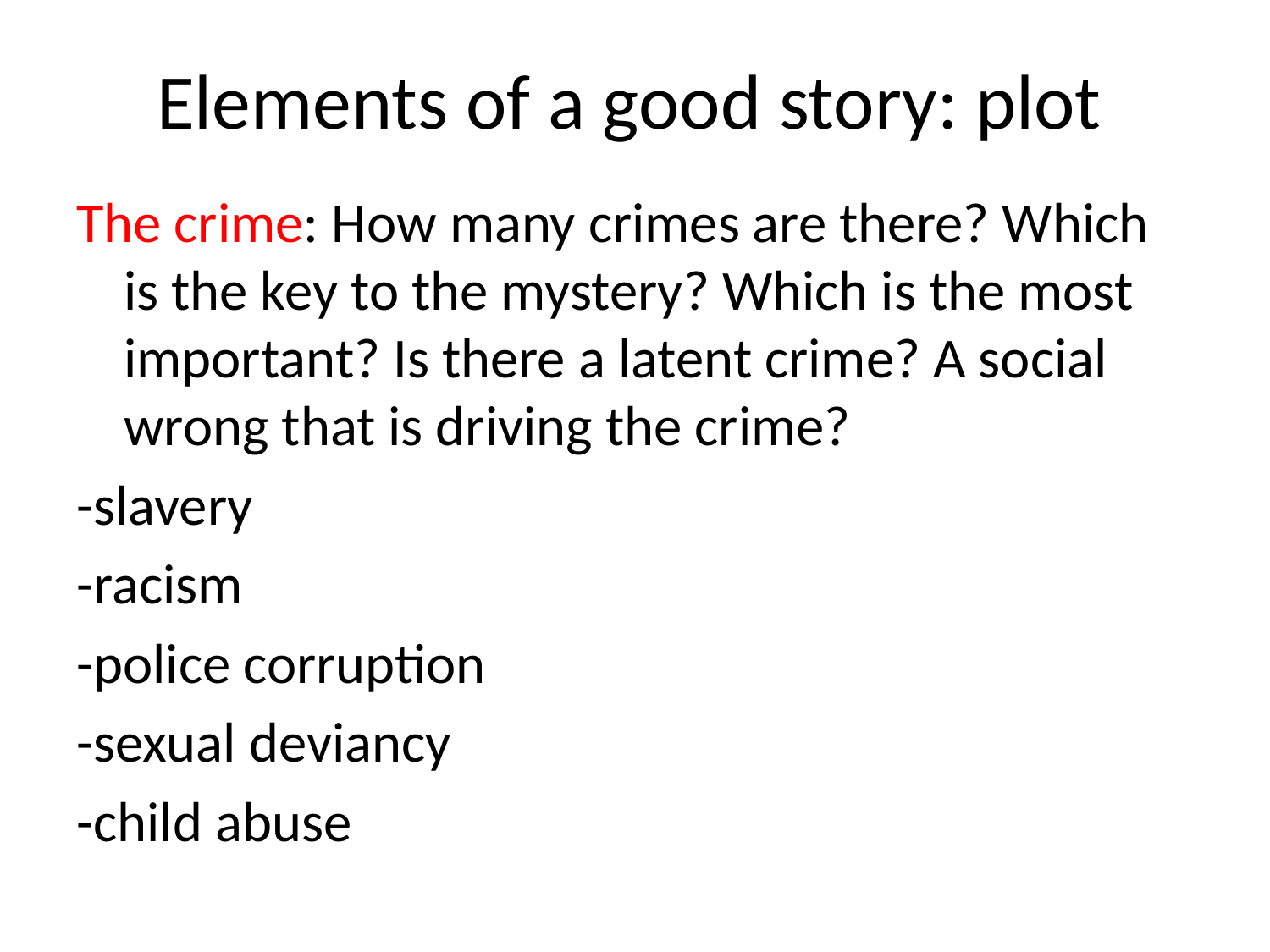

# Elements of a good story: plot
The crime: How many crimes are there? Which is the key to the mystery? Which is the most important? Is there a latent crime? A social wrong that is driving the crime?
-slavery
-racism
-police corruption
-sexual deviancy
-child abuse